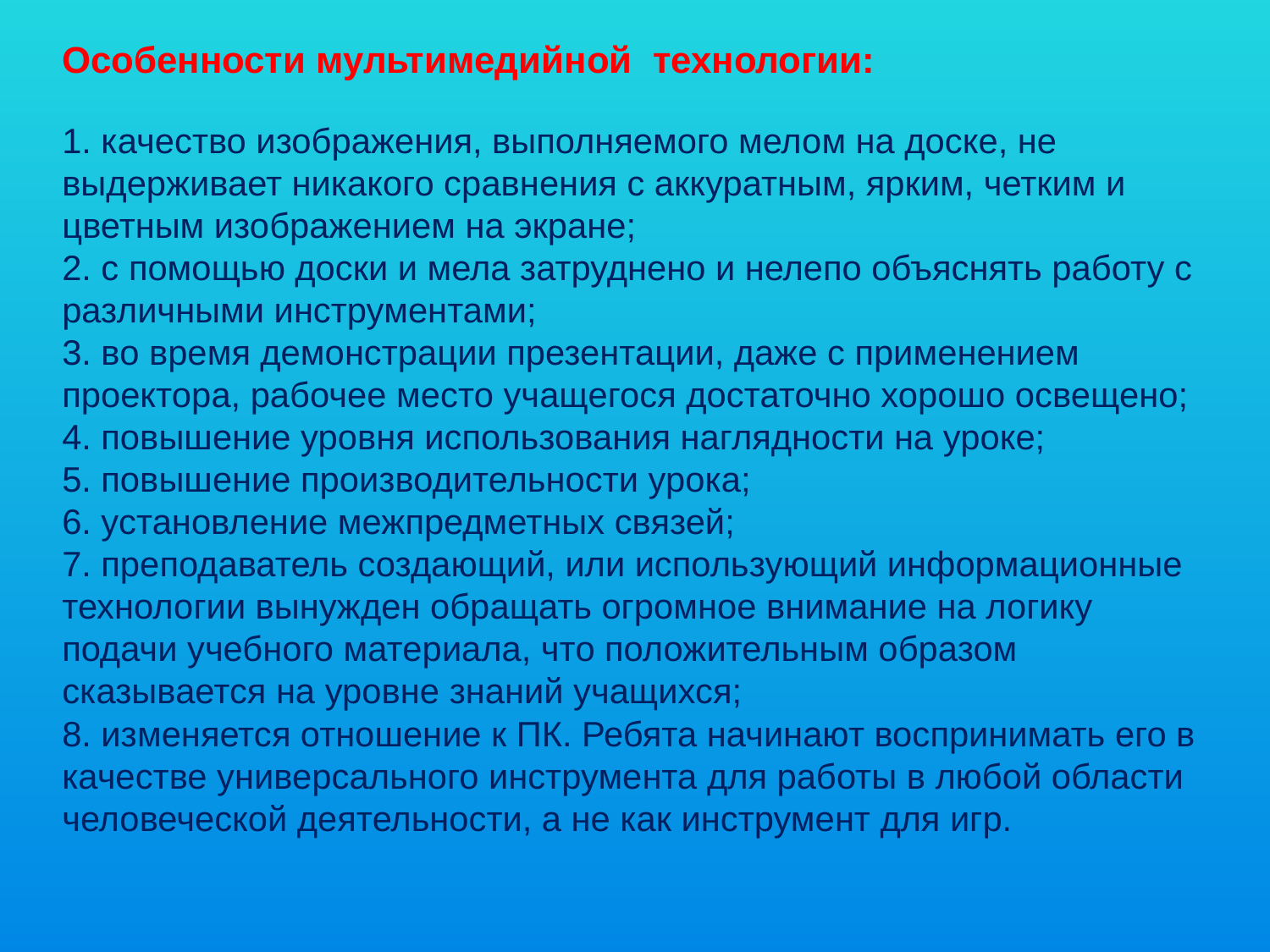

Особенности мультимедийной  технологии:
1. качество изображения, выполняемого мелом на доске, не выдерживает никакого сравнения с аккуратным, ярким, четким и цветным изображением на экране;
2. с помощью доски и мела затруднено и нелепо объяснять работу с различными инструментами;
3. во время демонстрации презентации, даже с применением проектора, рабочее место учащегося достаточно хорошо освещено;
4. повышение уровня использования наглядности на уроке;
5. повышение производительности урока;
6. установление межпредметных связей;
7. преподаватель создающий, или использующий информационные технологии вынужден обращать огромное внимание на логику подачи учебного материала, что положительным образом сказывается на уровне знаний учащихся;
8. изменяется отношение к ПК. Ребята начинают воспринимать его в качестве универсального инструмента для работы в любой области человеческой деятельности, а не как инструмент для игр.